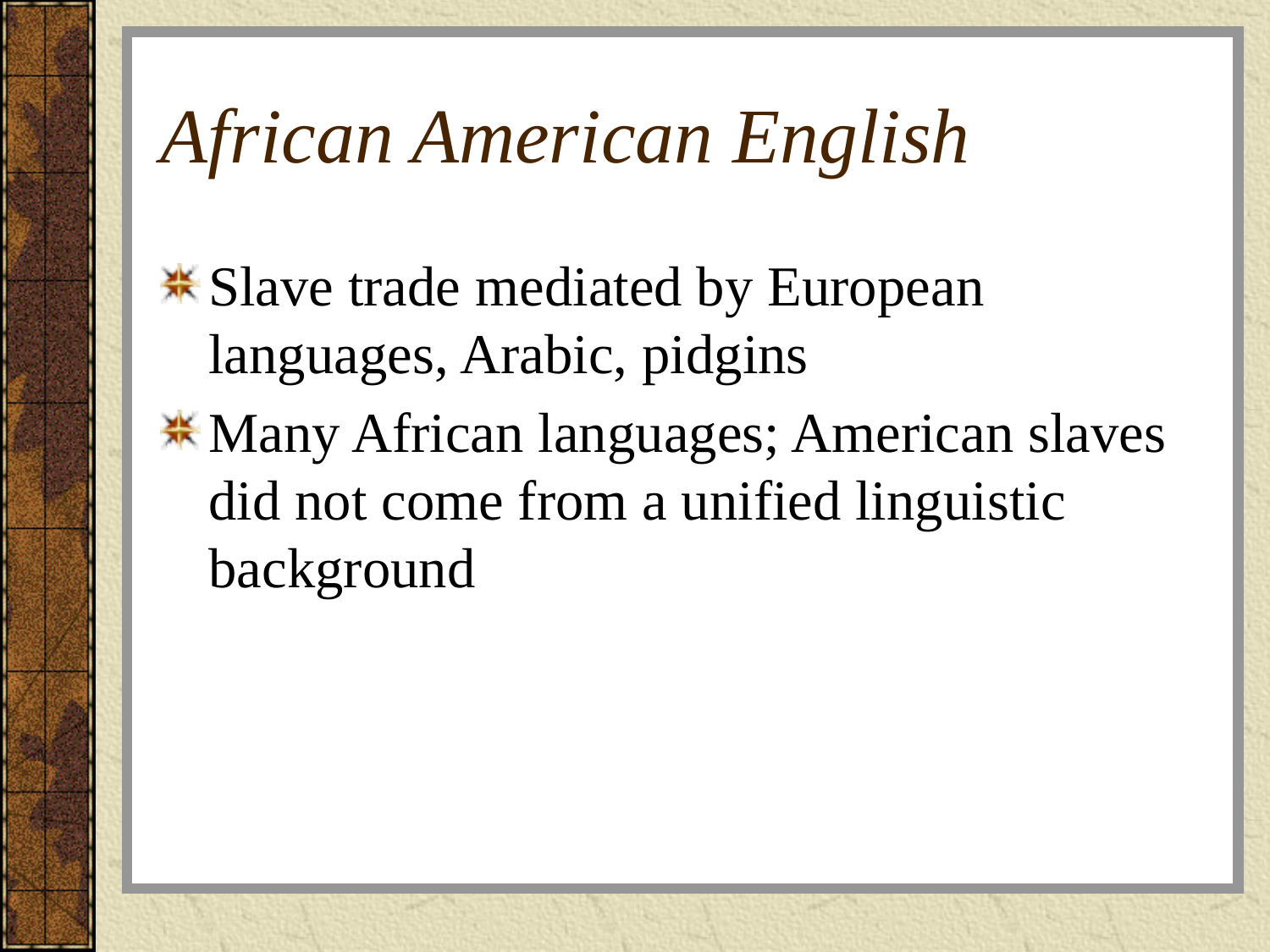

# African American English
Slave trade mediated by European languages, Arabic, pidgins
Many African languages; American slaves did not come from a unified linguistic background